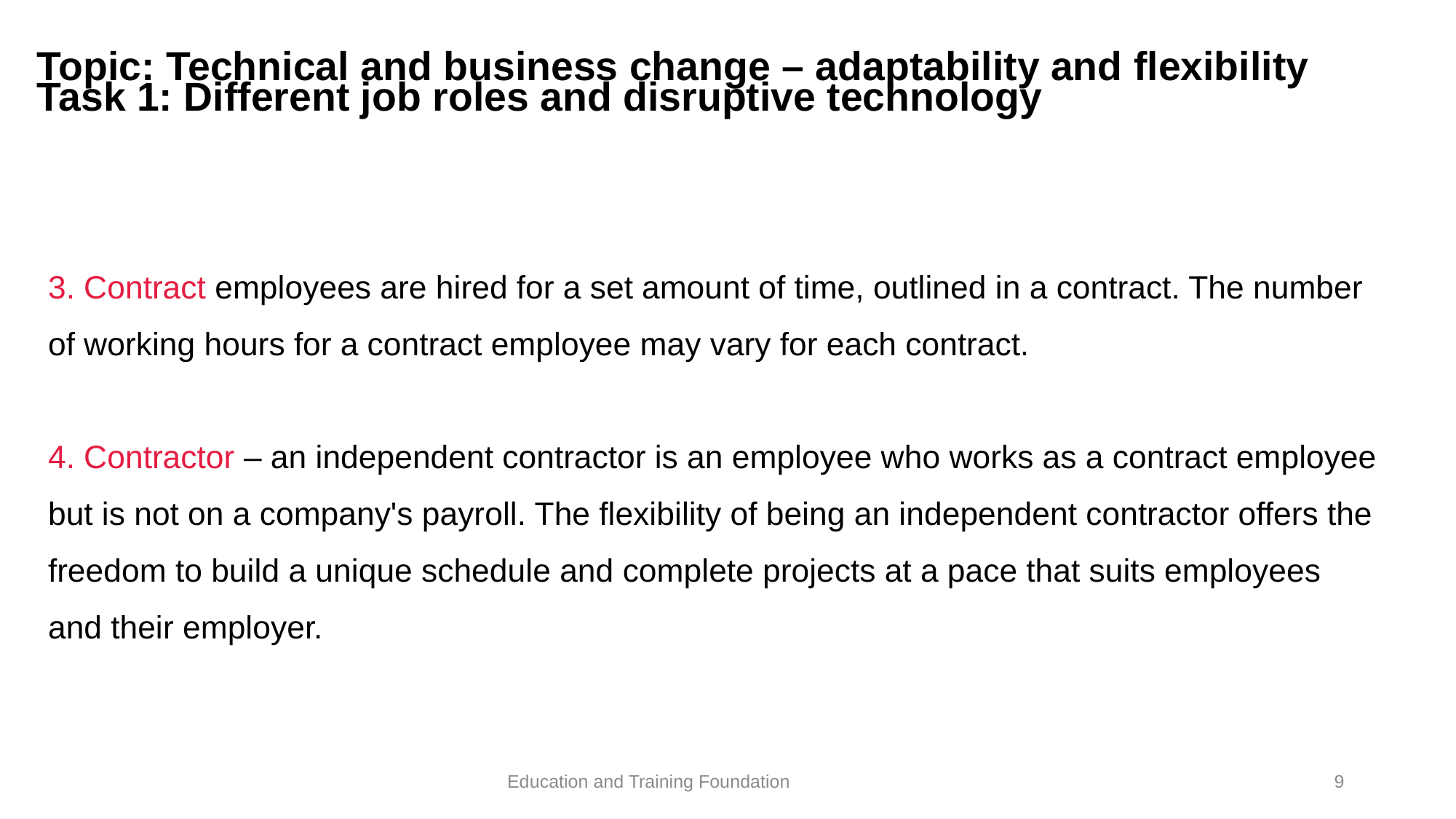

Topic: Technical and business change – adaptability and flexibility
Task 1: Different job roles and disruptive technology
3. Contract employees are hired for a set amount of time, outlined in a contract. The number of working hours for a contract employee may vary for each contract.

4. Contractor – an independent contractor is an employee who works as a contract employee but is not on a company's payroll. The flexibility of being an independent contractor offers the freedom to build a unique schedule and complete projects at a pace that suits employees and their employer.

9
Education and Training Foundation